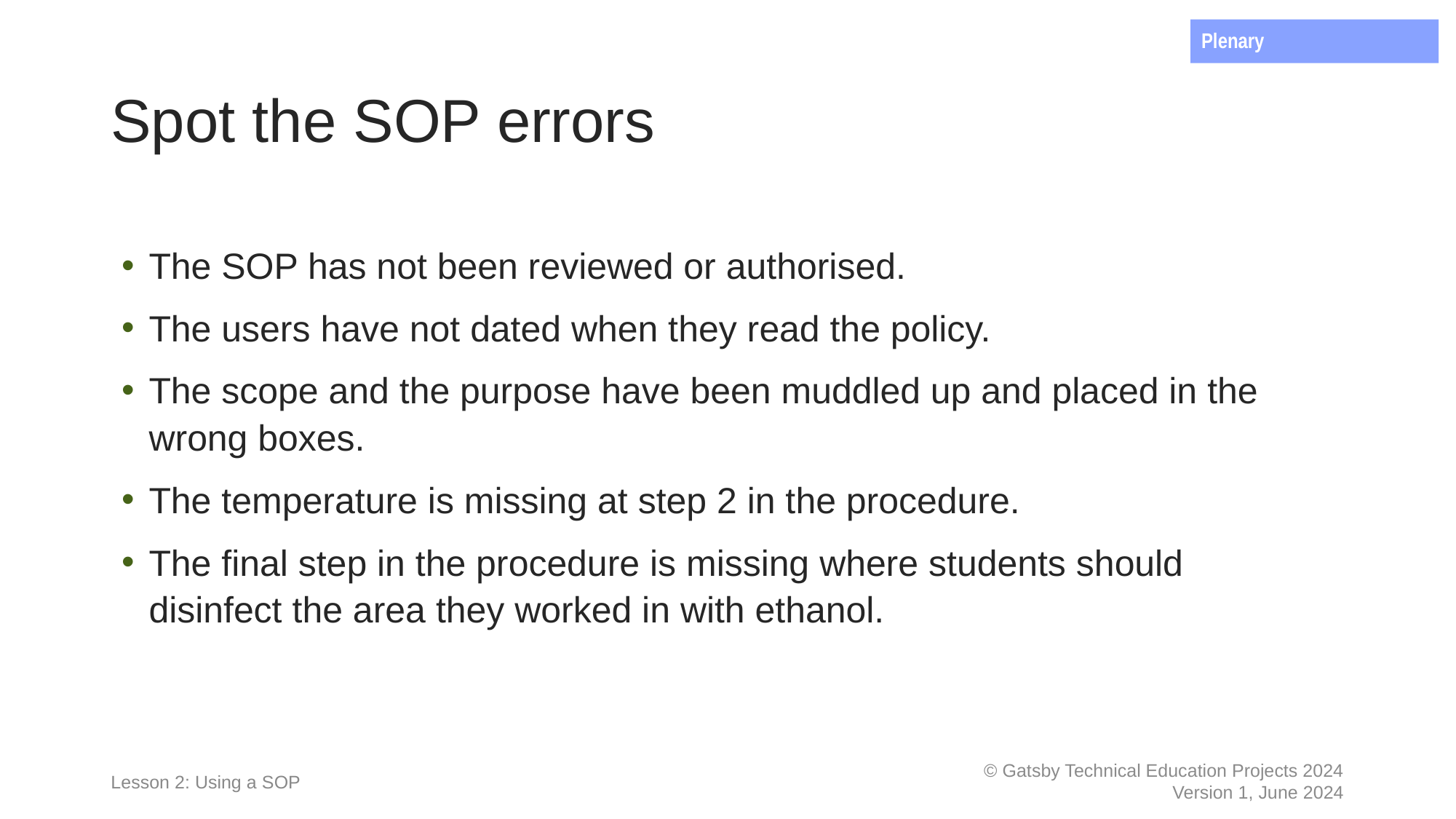

Plenary
# Spot the SOP errors
The SOP has not been reviewed or authorised.
The users have not dated when they read the policy.
The scope and the purpose have been muddled up and placed in the wrong boxes.
The temperature is missing at step 2 in the procedure.
The final step in the procedure is missing where students should disinfect the area they worked in with ethanol.
Lesson 2: Using a SOP